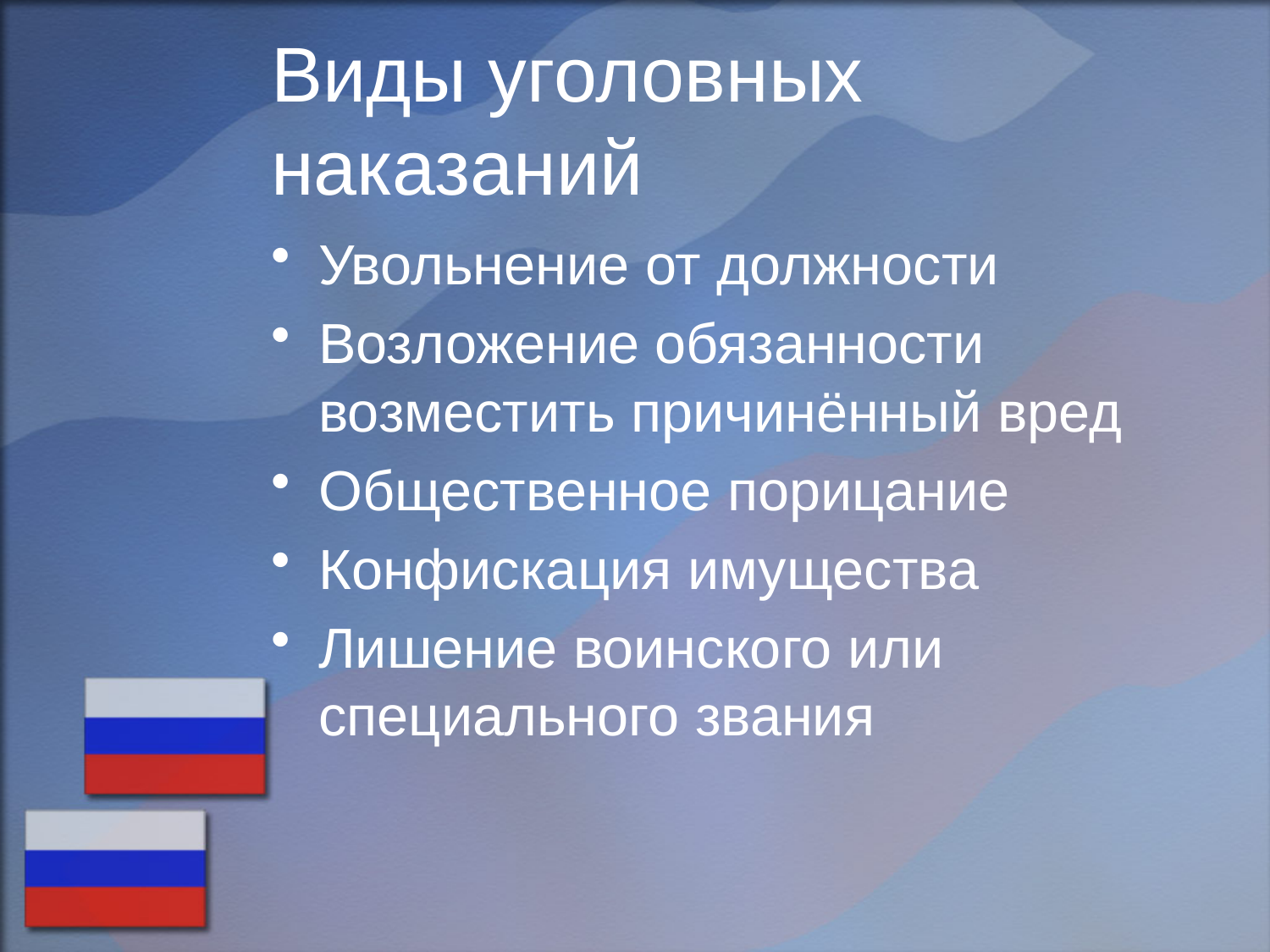

# Виды уголовных наказаний
Увольнение от должности
Возложение обязанности возместить причинённый вред
Общественное порицание
Конфискация имущества
Лишение воинского или специального звания